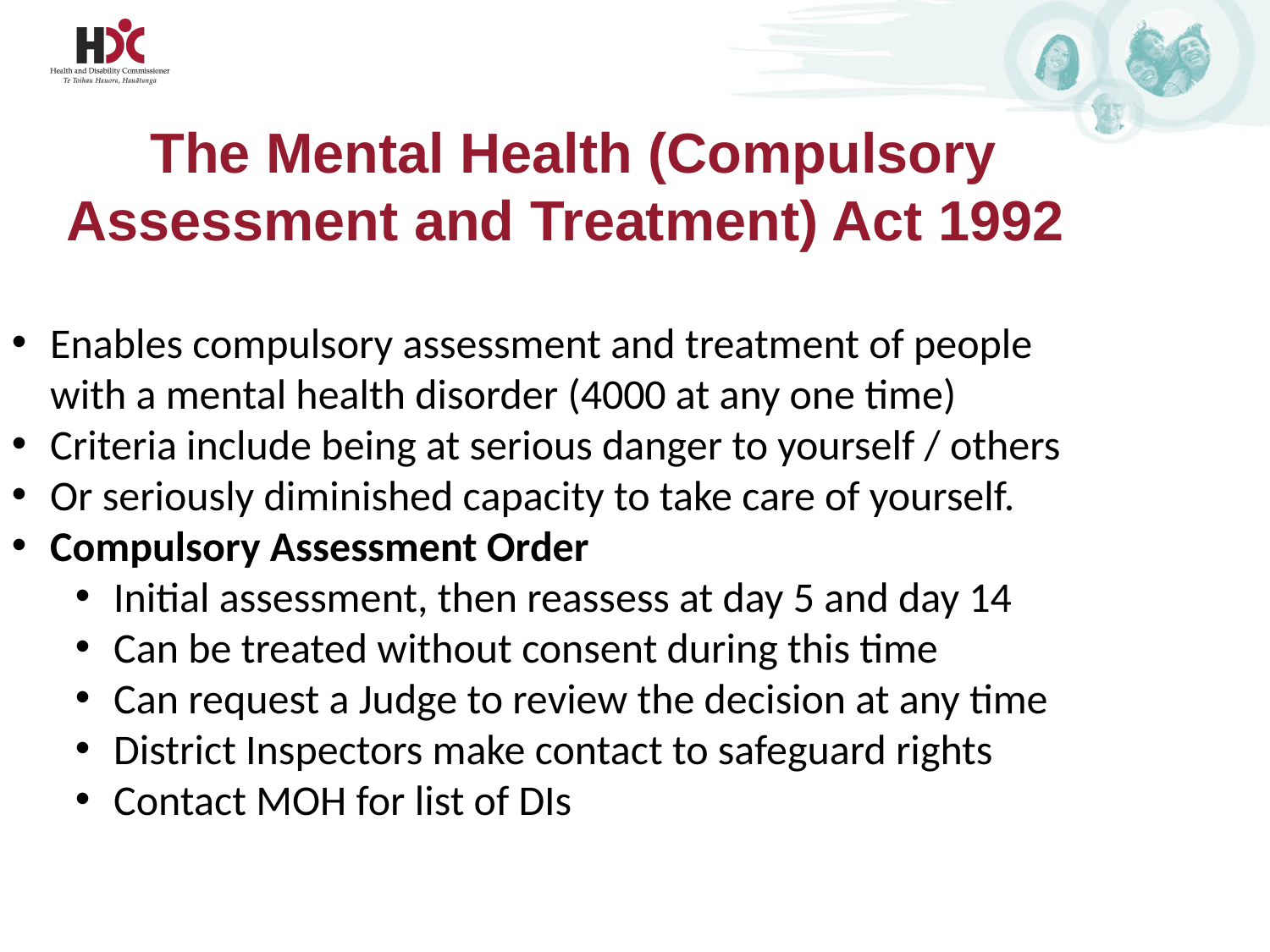

# The Mental Health (Compulsory Assessment and Treatment) Act 1992
Enables compulsory assessment and treatment of people with a mental health disorder (4000 at any one time)
Criteria include being at serious danger to yourself / others
Or seriously diminished capacity to take care of yourself.
Compulsory Assessment Order
Initial assessment, then reassess at day 5 and day 14
Can be treated without consent during this time
Can request a Judge to review the decision at any time
District Inspectors make contact to safeguard rights
Contact MOH for list of DIs